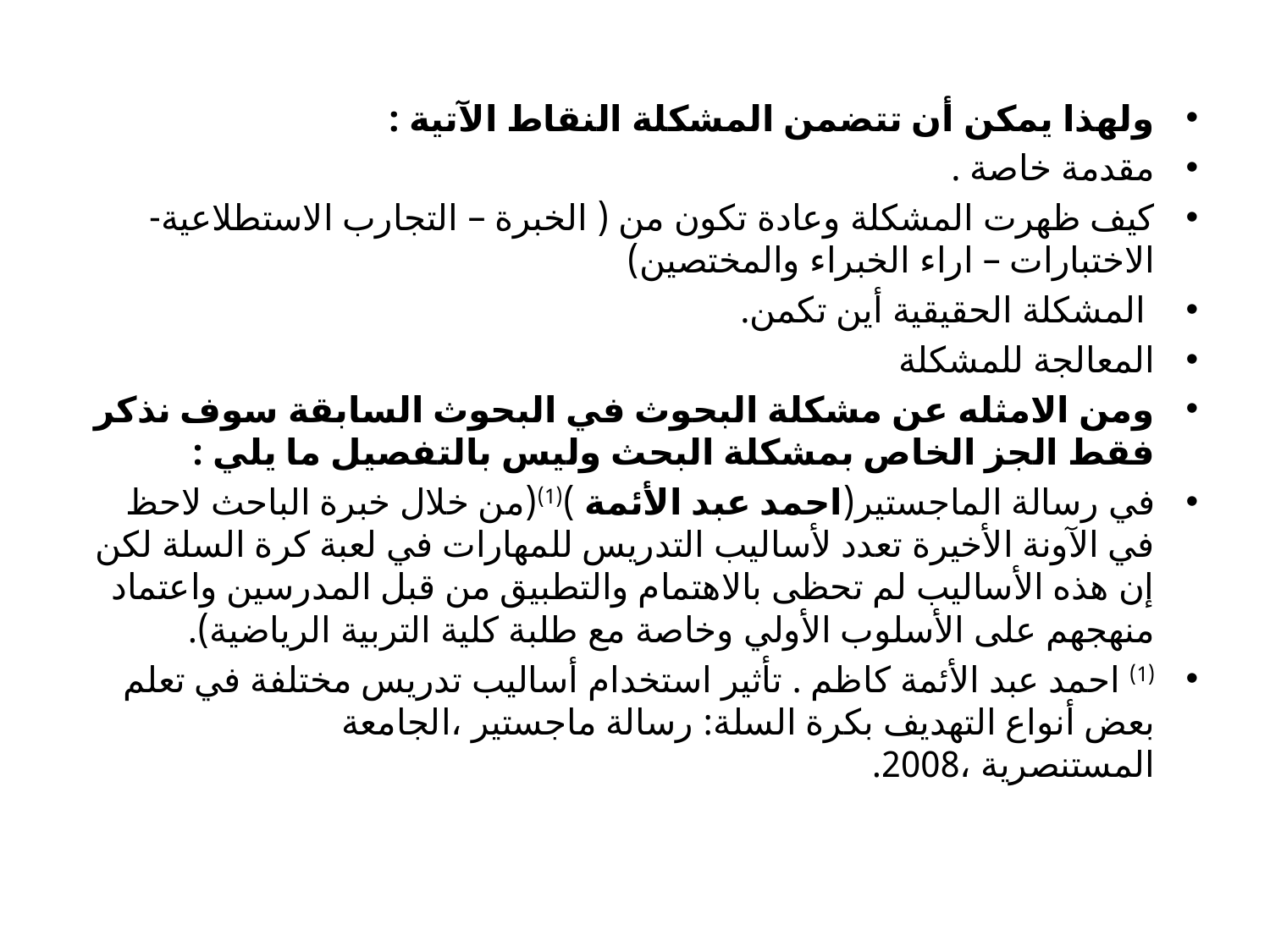

ولهذا يمكن أن تتضمن المشكلة النقاط الآتية :
مقدمة خاصة .
كيف ظهرت المشكلة وعادة تكون من ( الخبرة – التجارب الاستطلاعية- الاختبارات – اراء الخبراء والمختصين)
 المشكلة الحقيقية أين تكمن.
المعالجة للمشكلة
ومن الامثله عن مشكلة البحوث في البحوث السابقة سوف نذكر فقط الجز الخاص بمشكلة البحث وليس بالتفصيل ما يلي :
في رسالة الماجستير(احمد عبد الأئمة )(1)(من خلال خبرة الباحث لاحظ في الآونة الأخيرة تعدد لأساليب التدريس للمهارات في لعبة كرة السلة لكن إن هذه الأساليب لم تحظى بالاهتمام والتطبيق من قبل المدرسين واعتماد منهجهم على الأسلوب الأولي وخاصة مع طلبة كلية التربية الرياضية).
(1) احمد عبد الأئمة كاظم . تأثير استخدام أساليب تدريس مختلفة في تعلم بعض أنواع التهديف بكرة السلة: رسالة ماجستير ،الجامعة المستنصرية ،2008.